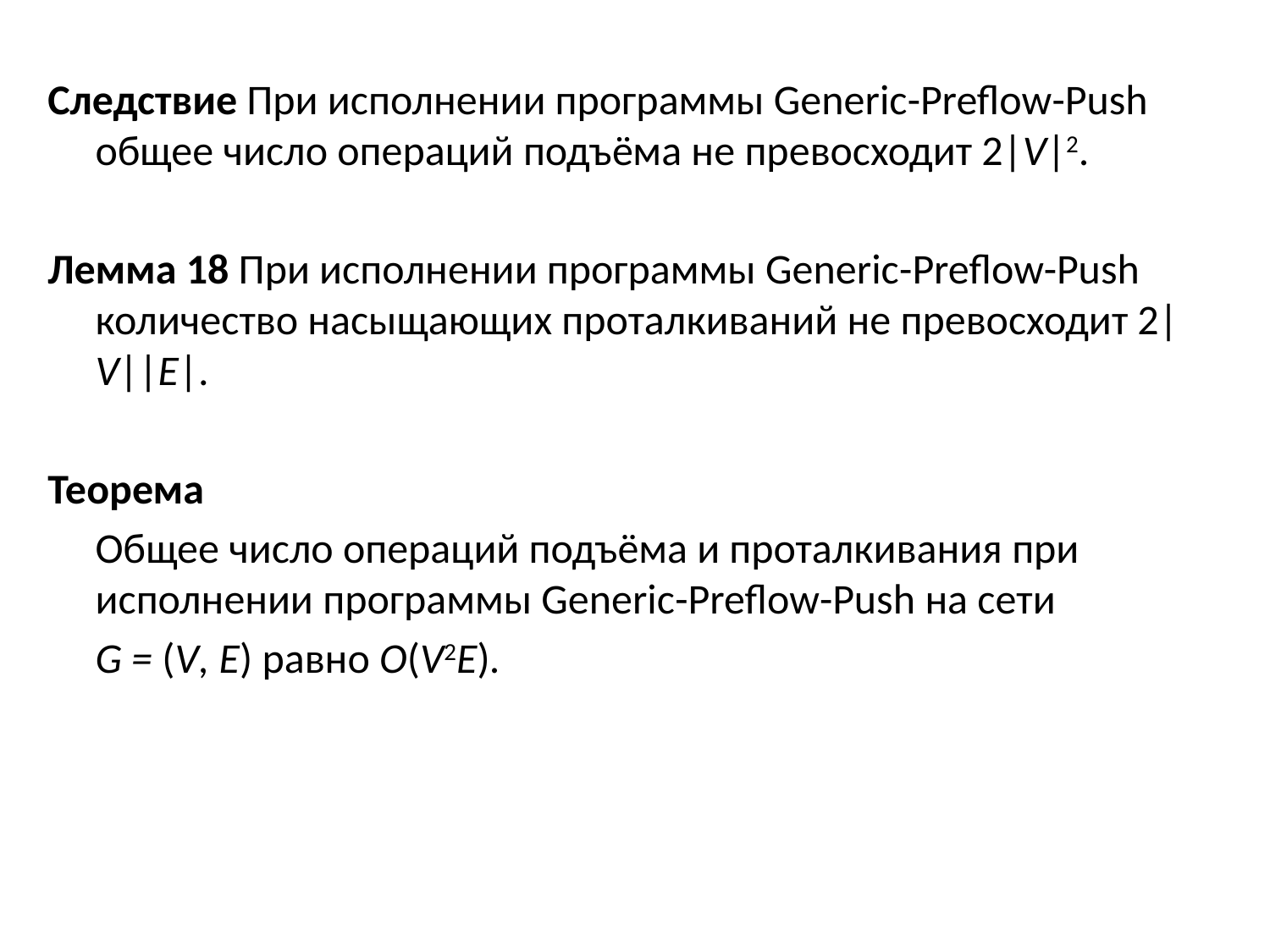

Следствие При исполнении программы Generic-Preflow-Push общее число операций подъёма не превосходит 2|V|2.

Лемма 18 При исполнении программы Generic-Preflow-Push количество насыщающих проталкиваний не превосходит 2|V||E|.

Теорема
	Общее число операций подъёма и проталкивания при исполнении программы Generic-Preflow-Push на сети
	G = (V, Е) равно O(V2E).